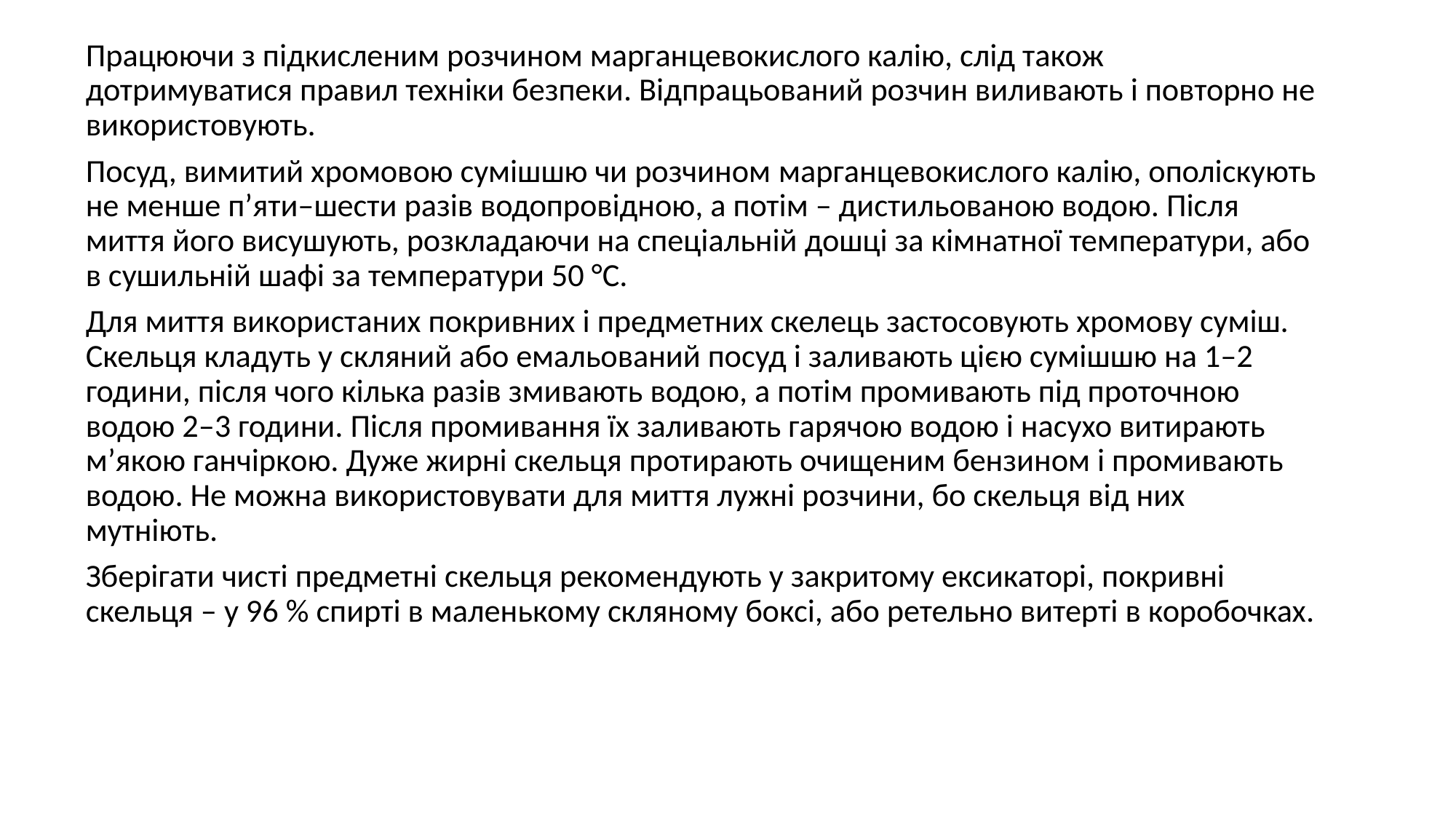

Працюючи з підкисленим розчином марганцевокислого калію, слід також дотримуватися правил техніки безпеки. Відпрацьований розчин виливають і повторно не використовують.
Посуд, вимитий хромовою сумішшю чи розчином марганцевокислого калію, ополіскують не менше п’яти–шести разів водопровідною, а потім – дистильованою водою. Після миття його висушують, розкладаючи на спеціальній дошці за кімнатної температури, або в сушильній шафі за температури 50 °С.
Для миття використаних покривних і предметних скелець застосовують хромову суміш. Скельця кладуть у скляний або емальований посуд і заливають цією сумішшю на 1–2 години, після чого кілька разів змивають водою, а потім промивають під проточною водою 2–3 години. Після промивання їх заливають гарячою водою і насухо витирають м’якою ганчіркою. Дуже жирні скельця протирають очищеним бензином і промивають водою. Не можна використовувати для миття лужні розчини, бо скельця від них мутніють.
Зберігати чисті предметні скельця рекомендують у закритому ексикаторі, покривні скельця – у 96 % спирті в маленькому скляному боксі, або ретельно витерті в коробочках.